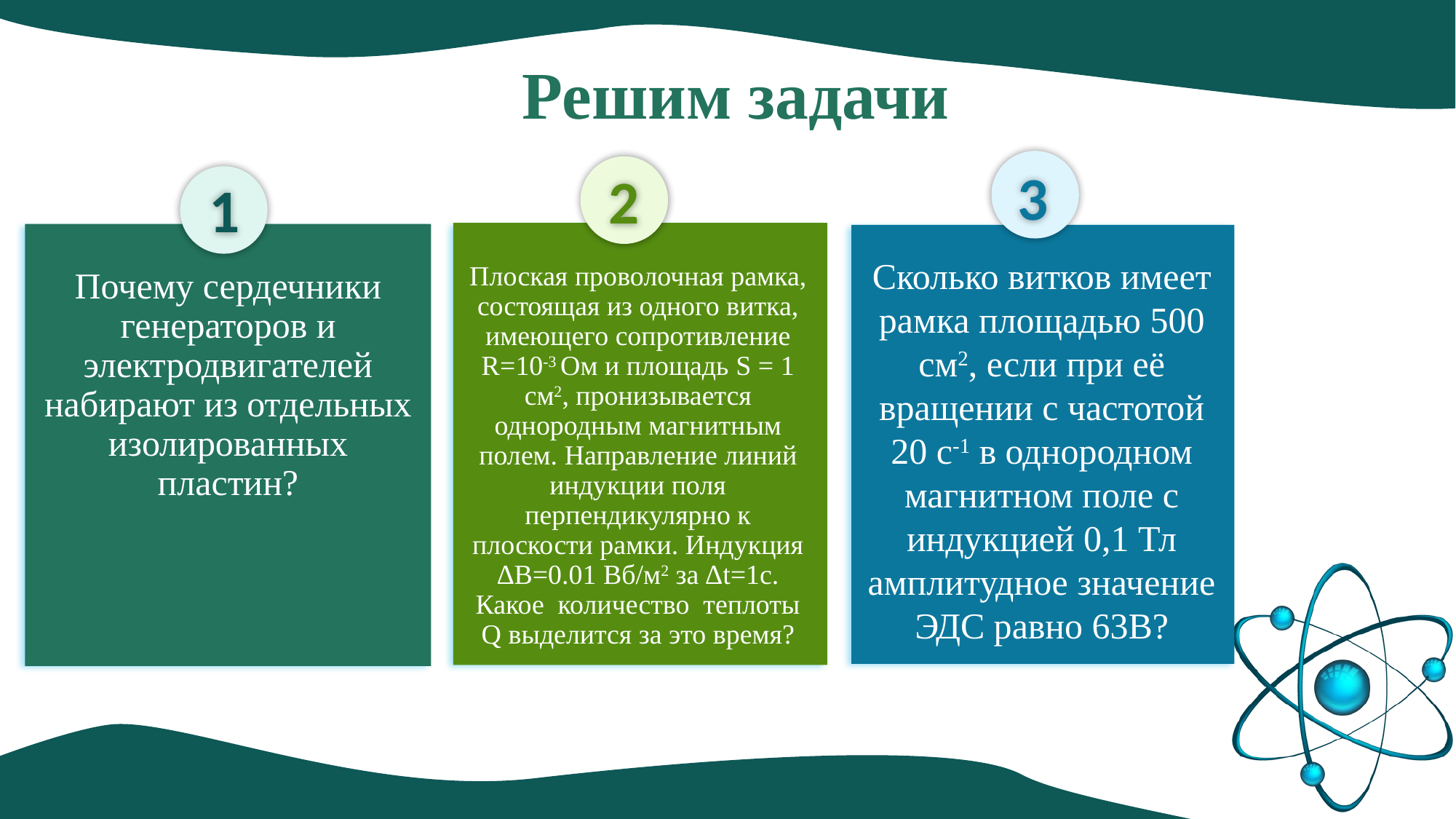

# Решим задачи

3

2

1

Сколько витков имеет рамка площадью 500 см2, если при её вращении с частотой 20 с-1 в однородном магнитном поле с индукцией 0,1 Тл амплитудное значение ЭДС равно 63В?

Плоская проволочная рамка, состоящая из одного витка, имеющего сопротивление R=10-3 Ом и площадь S = 1 см2, пронизывается однородным магнитным полем. Направление линий индукции поля перпендикулярно к плоскости рамки. Индукция ∆В=0.01 Вб/м2 за ∆t=1с. Какое  количество  теплоты Q выделится за это время?

Почему сердечники генераторов и электродвигателей набирают из отдельных изолированных пластин?